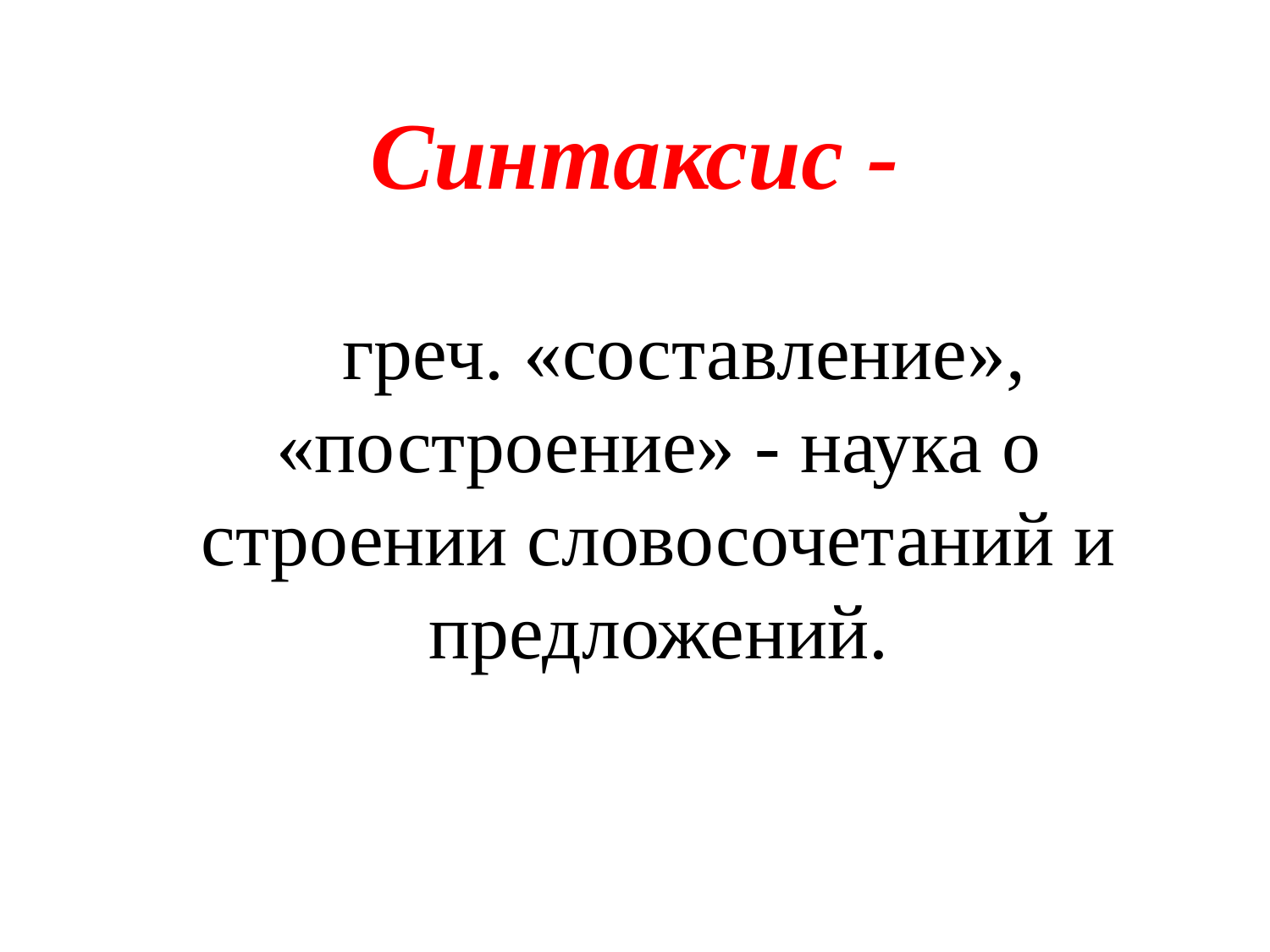

# Синтаксис -
       греч. «составление», «построение» - наука о строении словосочетаний и предложений.